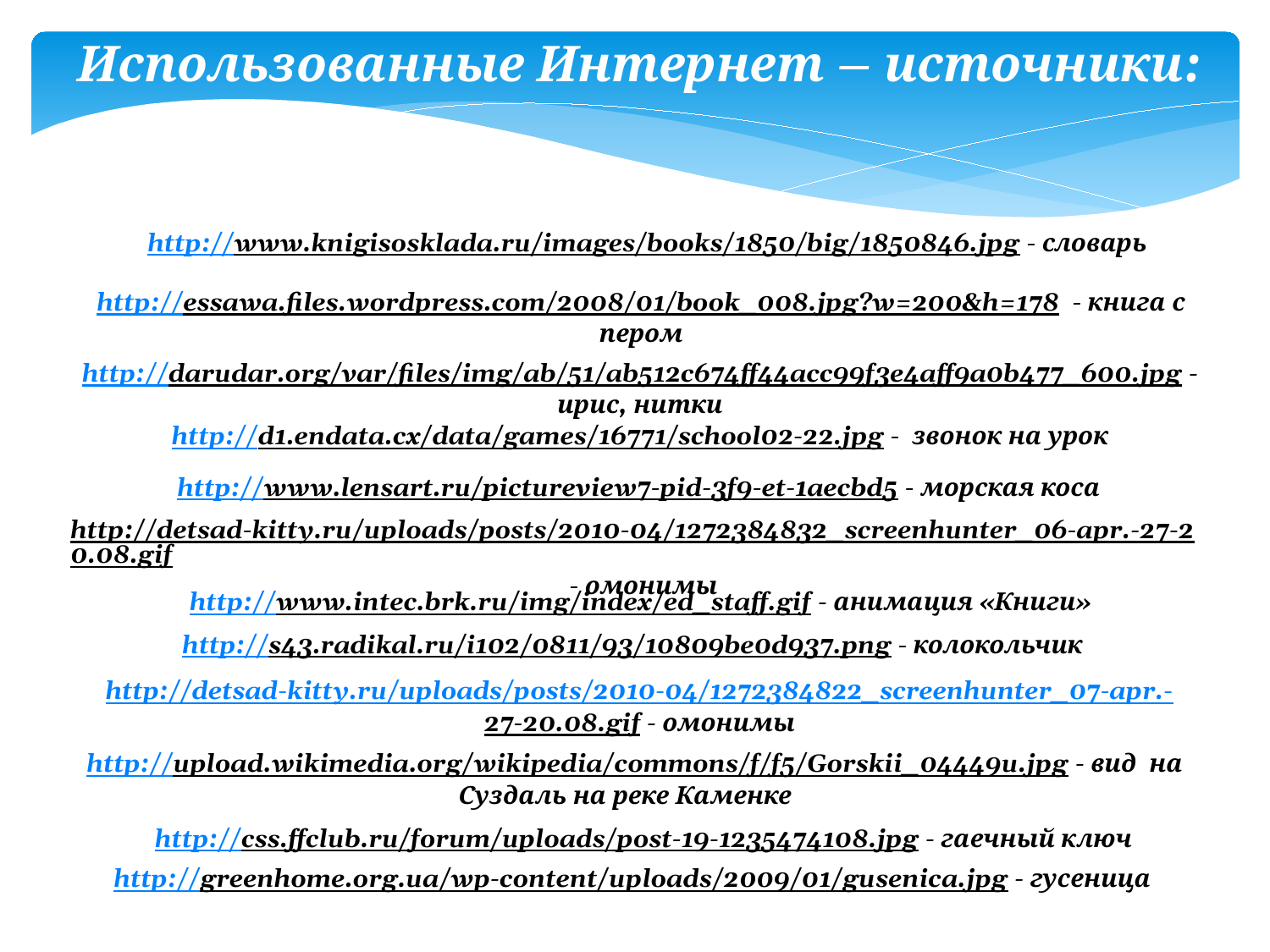

Использованные Интернет – источники:
http://www.knigisosklada.ru/images/books/1850/big/1850846.jpg - словарь
http://essawa.files.wordpress.com/2008/01/book_008.jpg?w=200&h=178  - книга с пером
http://darudar.org/var/files/img/ab/51/ab512c674ff44acc99f3e4aff9a0b477_600.jpg - ирис, нитки
http://d1.endata.cx/data/games/16771/school02-22.jpg -  звонок на урок
http://www.lensart.ru/pictureview7-pid-3f9-et-1aecbd5 - морская коса
http://detsad-kitty.ru/uploads/posts/2010-04/1272384832_screenhunter_06-apr.-27-20.08.gif - омонимы
http://www.intec.brk.ru/img/index/ed_staff.gif - анимация «Книги»
http://s43.radikal.ru/i102/0811/93/10809be0d937.png - колокольчик
http://detsad-kitty.ru/uploads/posts/2010-04/1272384822_screenhunter_07-apr.-27-20.08.gif - омонимы
http://upload.wikimedia.org/wikipedia/commons/f/f5/Gorskii_04449u.jpg - вид  на Суздаль на реке Каменке
http://css.ffclub.ru/forum/uploads/post-19-1235474108.jpg - гаечный ключ
http://greenhome.org.ua/wp-content/uploads/2009/01/gusenica.jpg - гусеница